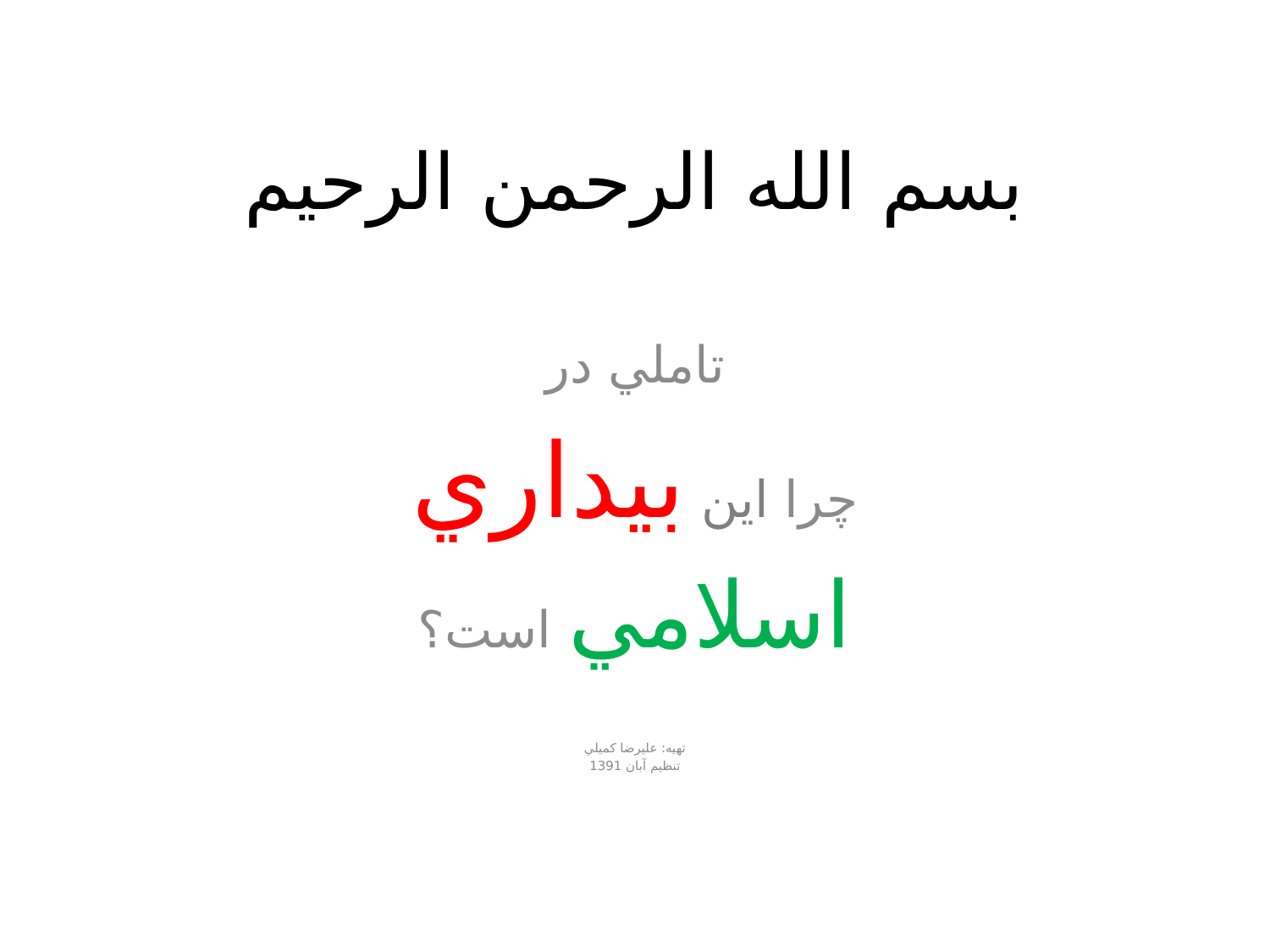

# بسم الله الرحمن الرحيم
تاملي در
چرا اين بيداري
اسلامي است؟

تهيه: عليرضا كميلي
تنظيم آبان 1391